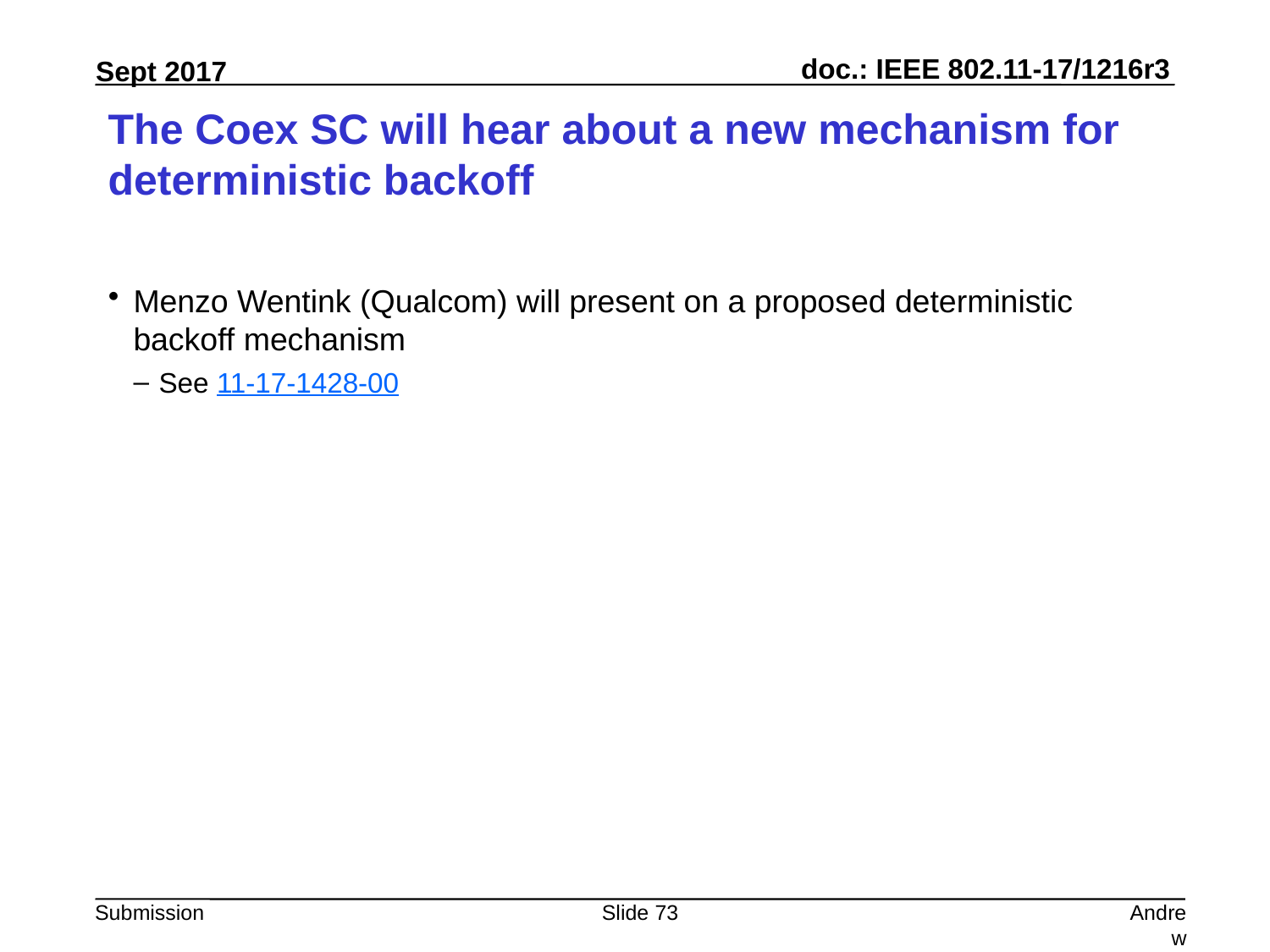

# The Coex SC will hear about a new mechanism for deterministic backoff
Menzo Wentink (Qualcom) will present on a proposed deterministic backoff mechanism
See 11-17-1428-00

Slide 73
Andrew Myles, Cisco